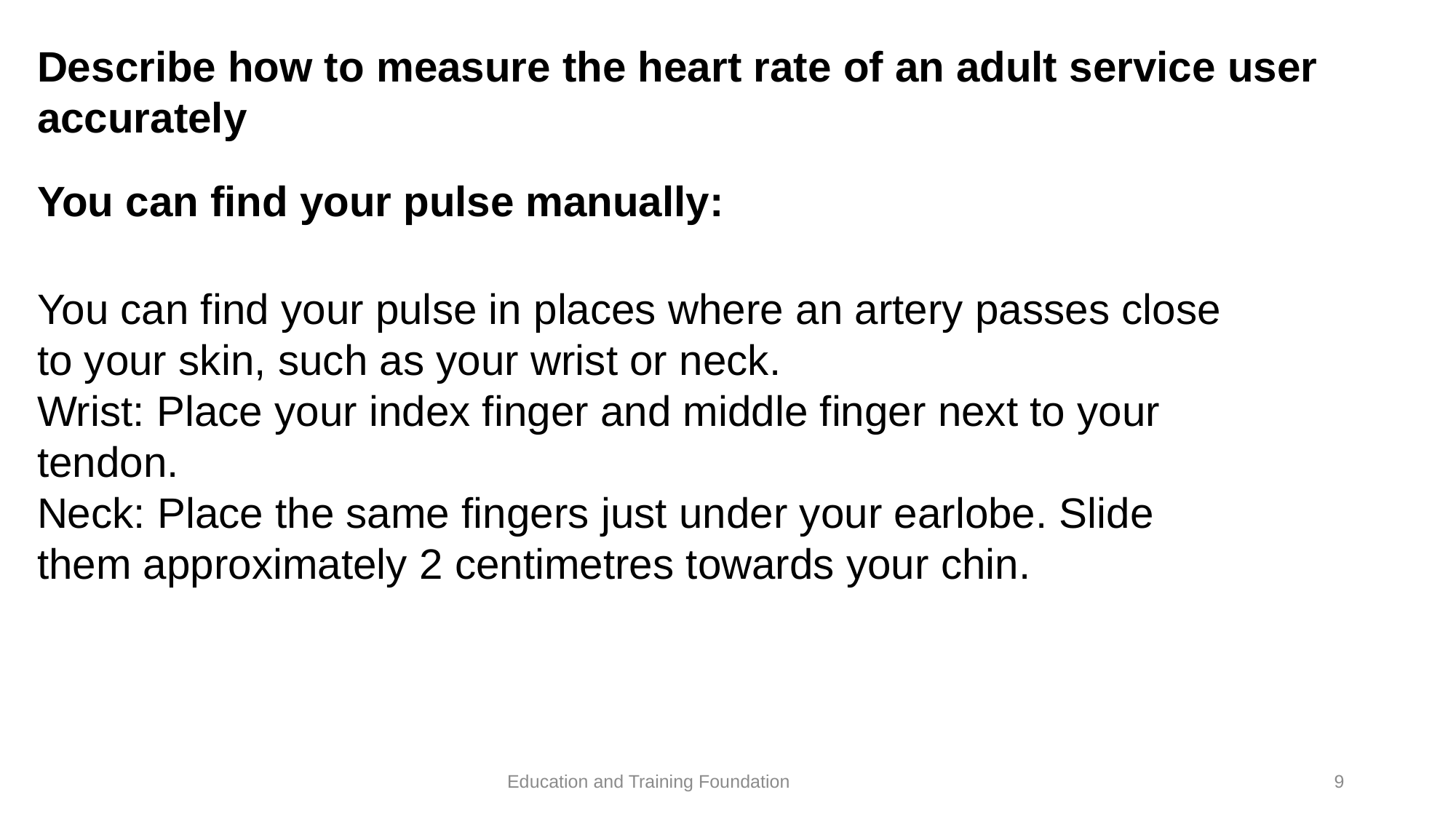

# Describe how to measure the heart rate of an adult service user accurately
You can find your pulse manually:

You can find your pulse in places where an artery passes close to your skin, such as your wrist or neck.
Wrist: Place your index finger and middle finger next to your tendon.
Neck: Place the same fingers just under your earlobe. Slide them approximately 2 centimetres towards your chin.

9
Education and Training Foundation